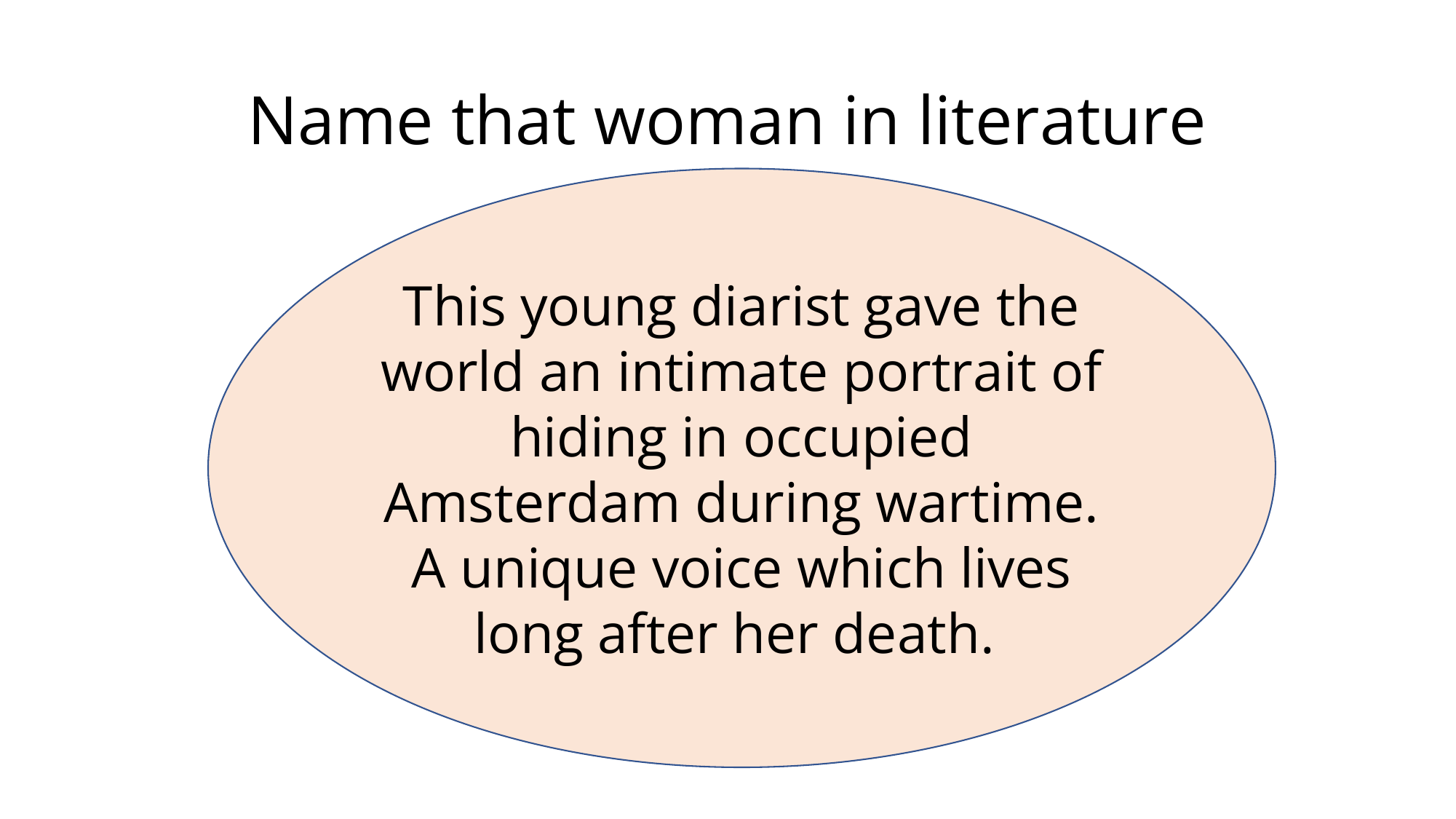

# Name that woman in literature
This young diarist gave the world an intimate portrait of hiding in occupied Amsterdam during wartime. A unique voice which lives long after her death.